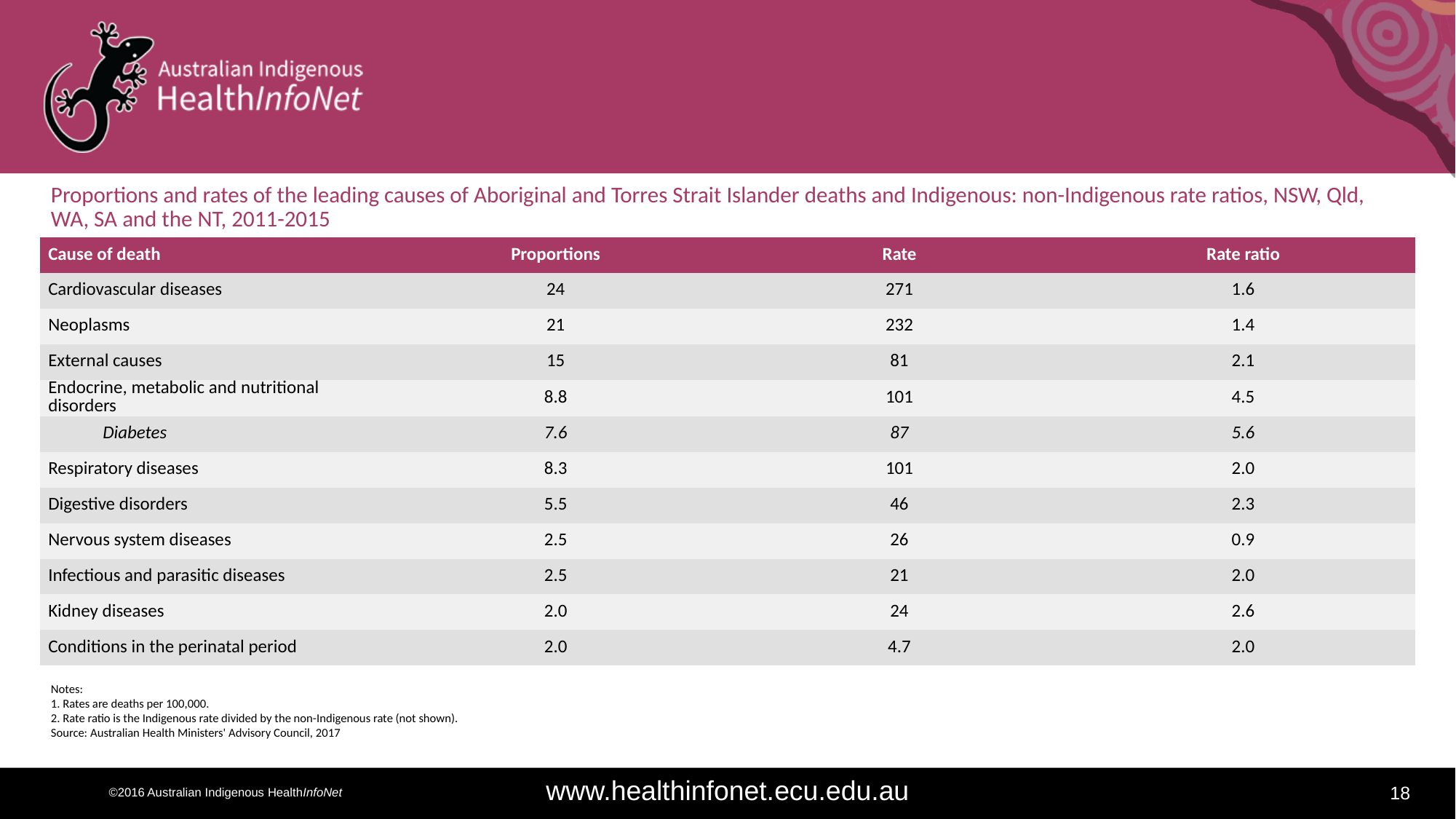

# Proportions and rates of the leading causes of Aboriginal and Torres Strait Islander deaths and Indigenous: non-Indigenous rate ratios, NSW, Qld, WA, SA and the NT, 2011-2015
| Cause of death | Proportions | Rate | Rate ratio |
| --- | --- | --- | --- |
| Cardiovascular diseases | 24 | 271 | 1.6 |
| Neoplasms | 21 | 232 | 1.4 |
| External causes | 15 | 81 | 2.1 |
| Endocrine, metabolic and nutritional disorders | 8.8 | 101 | 4.5 |
| Diabetes | 7.6 | 87 | 5.6 |
| Respiratory diseases | 8.3 | 101 | 2.0 |
| Digestive disorders | 5.5 | 46 | 2.3 |
| Nervous system diseases | 2.5 | 26 | 0.9 |
| Infectious and parasitic diseases | 2.5 | 21 | 2.0 |
| Kidney diseases | 2.0 | 24 | 2.6 |
| Conditions in the perinatal period | 2.0 | 4.7 | 2.0 |
Notes:
1. Rates are deaths per 100,000.
2. Rate ratio is the Indigenous rate divided by the non-Indigenous rate (not shown).
Source: Australian Health Ministers' Advisory Council, 2017